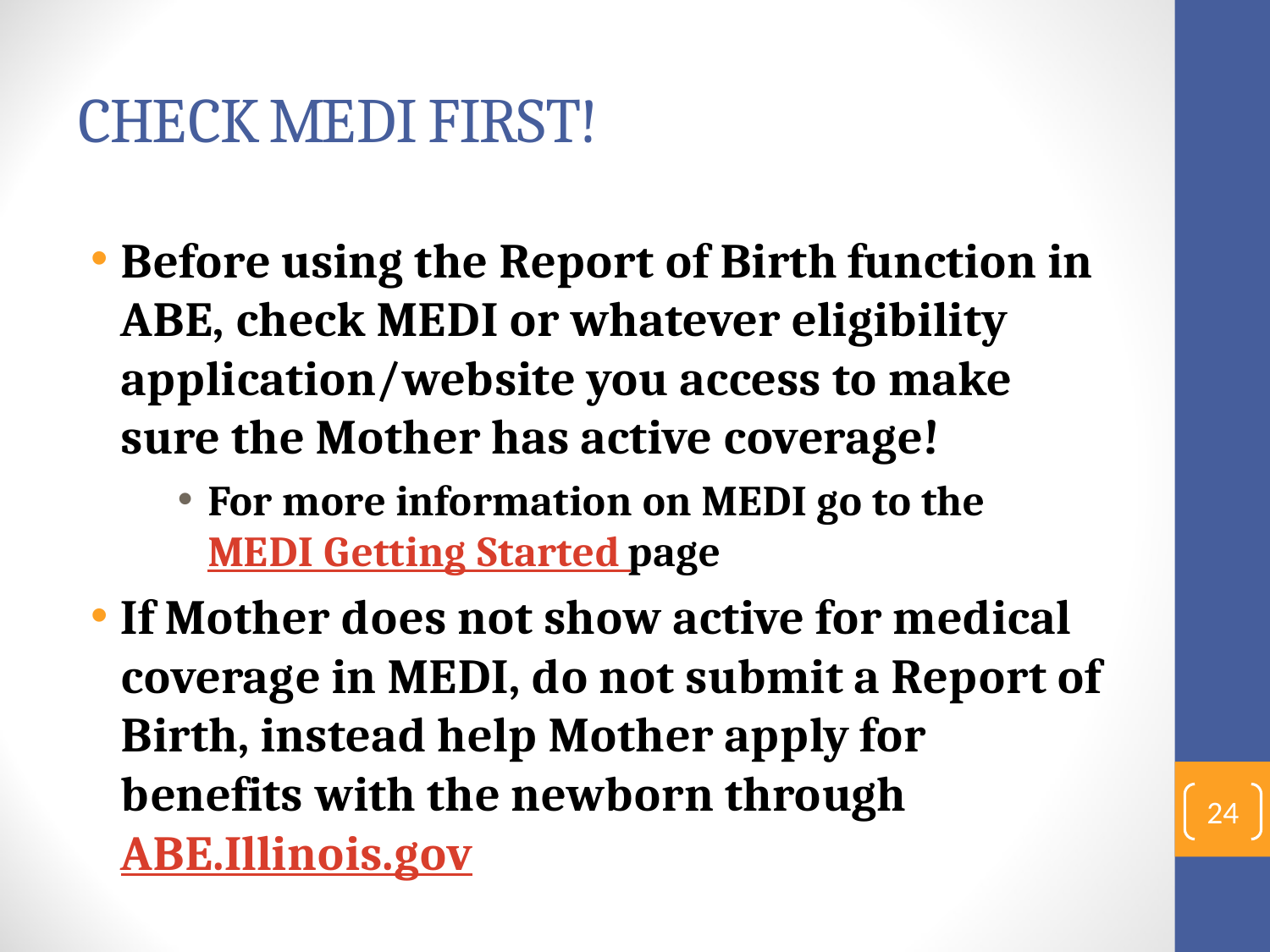

# CHECK MEDI FIRST!
Before using the Report of Birth function in ABE, check MEDI or whatever eligibility application/website you access to make sure the Mother has active coverage!
For more information on MEDI go to the MEDI Getting Started page
If Mother does not show active for medical coverage in MEDI, do not submit a Report of Birth, instead help Mother apply for benefits with the newborn through ABE.Illinois.gov

24